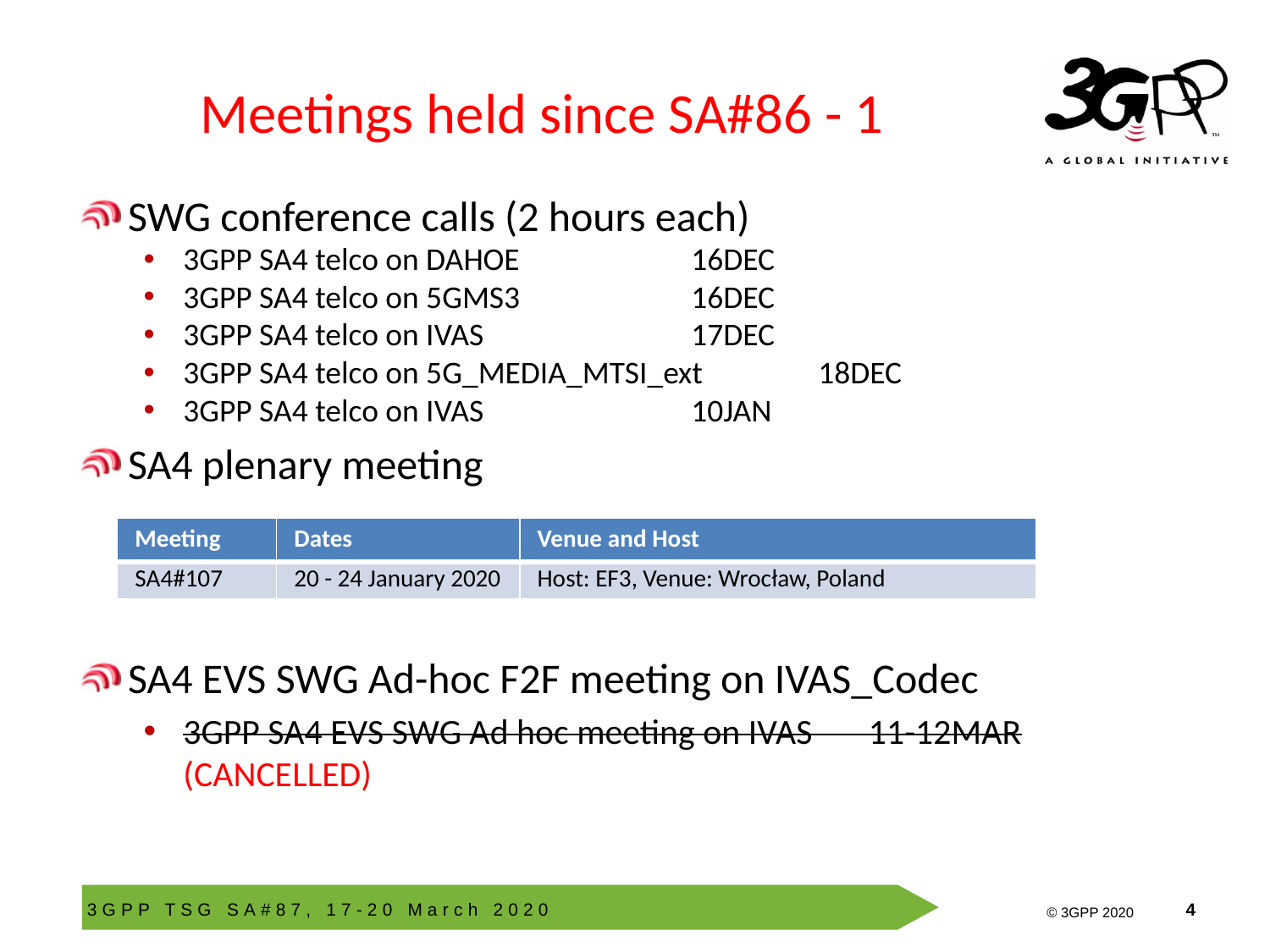

# Meetings held since SA#86 - 1
SWG conference calls (2 hours each)
3GPP SA4 telco on DAHOE		16DEC
3GPP SA4 telco on 5GMS3		16DEC
3GPP SA4 telco on IVAS		17DEC
3GPP SA4 telco on 5G_MEDIA_MTSI_ext	18DEC
3GPP SA4 telco on IVAS		10JAN
SA4 plenary meeting

SA4 EVS SWG Ad-hoc F2F meeting on IVAS_Codec
3GPP SA4 EVS SWG Ad hoc meeting on IVAS       11-12MAR (CANCELLED)

| Meeting | Dates | Venue and Host |
| --- | --- | --- |
| SA4#107 | 20 - 24 January 2020 | Host: EF3, Venue: Wrocław, Poland |